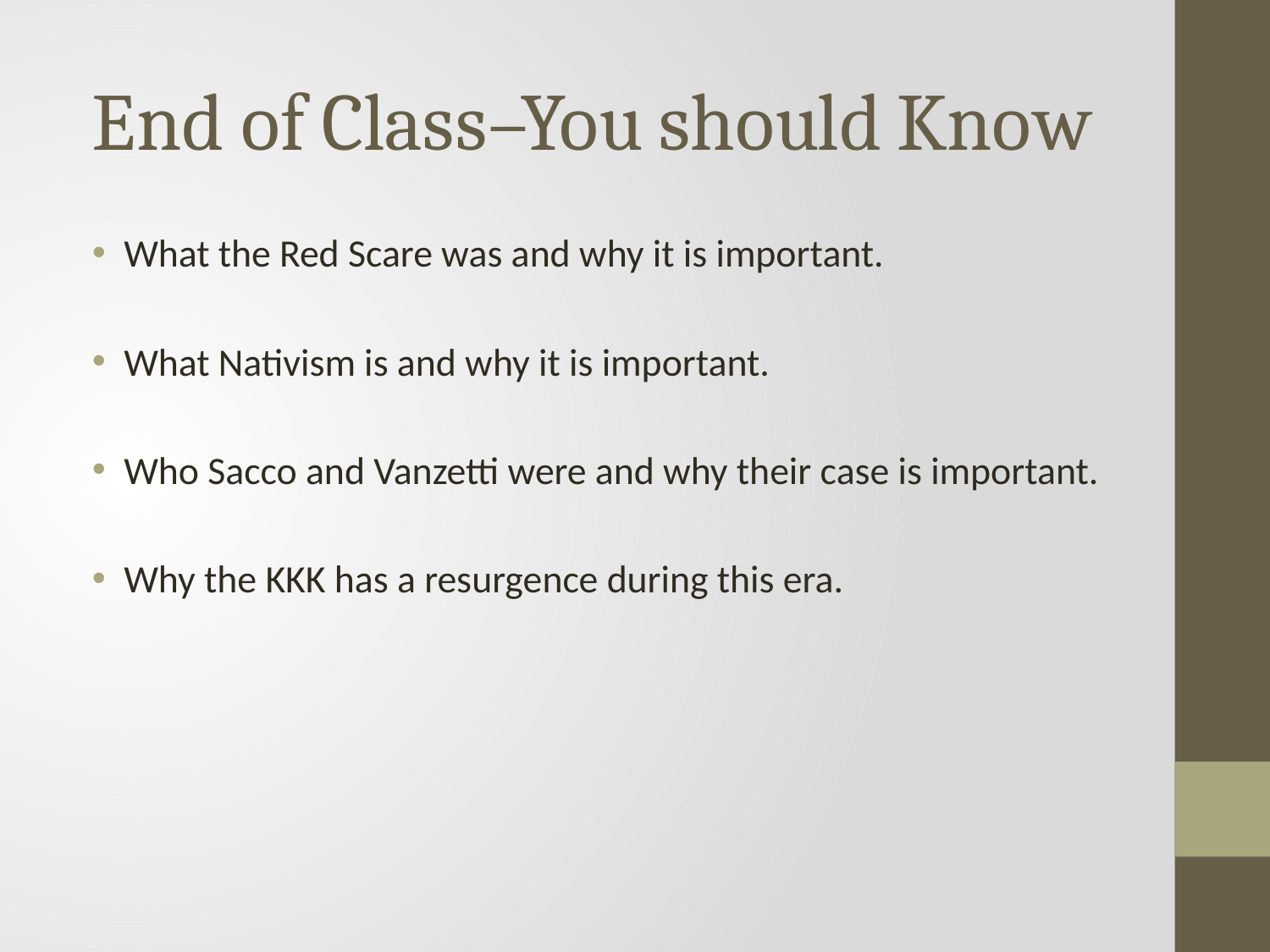

# End of Class–You should Know
What the Red Scare was and why it is important.

What Nativism is and why it is important.

Who Sacco and Vanzetti were and why their case is important.

Why the KKK has a resurgence during this era.